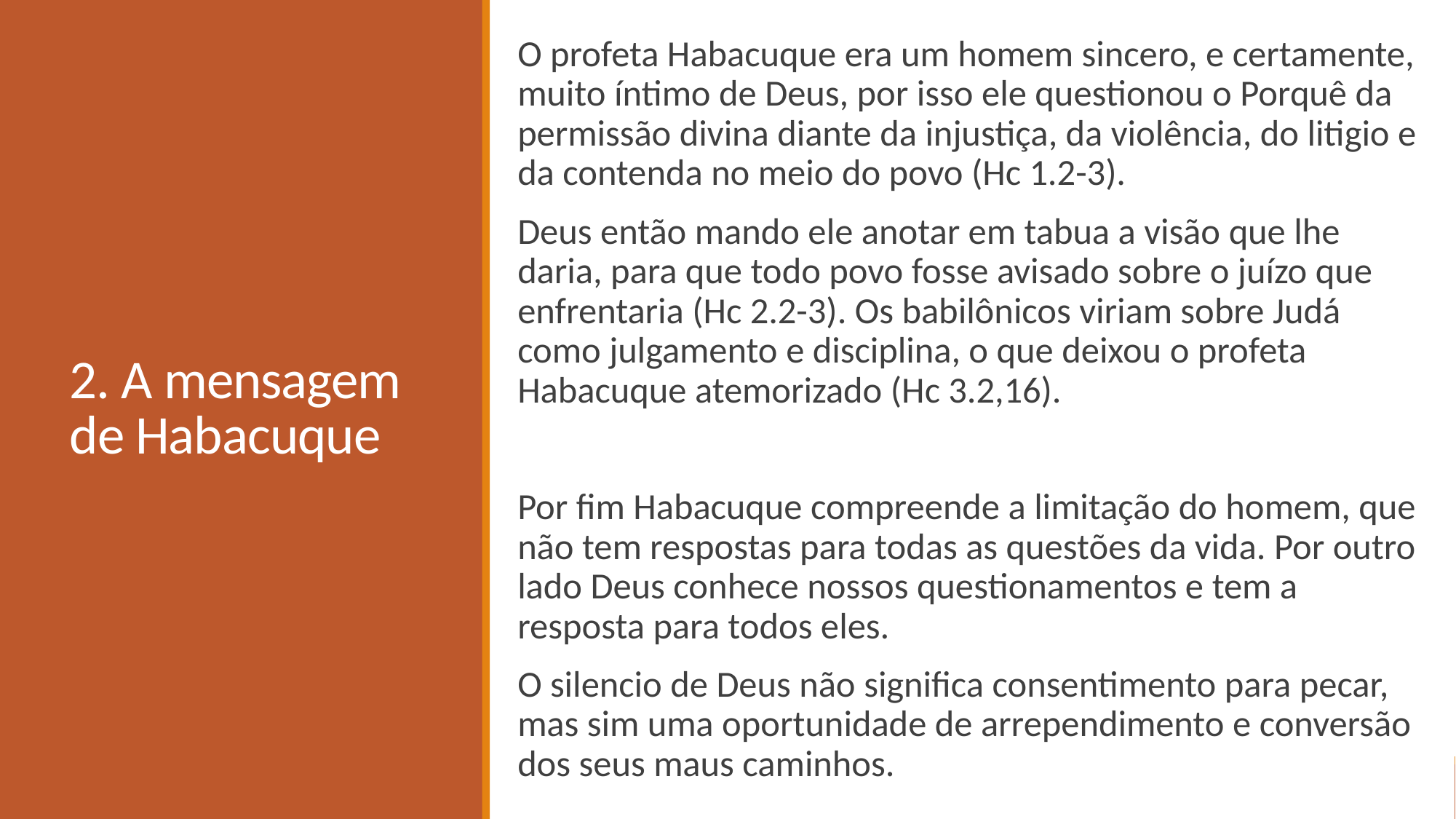

O profeta Habacuque era um homem sincero, e certamente, muito íntimo de Deus, por isso ele questionou o Porquê da permissão divina diante da injustiça, da violência, do litigio e da contenda no meio do povo (Hc 1.2-3).
Deus então mando ele anotar em tabua a visão que lhe daria, para que todo povo fosse avisado sobre o juízo que enfrentaria (Hc 2.2-3). Os babilônicos viriam sobre Judá como julgamento e disciplina, o que deixou o profeta Habacuque atemorizado (Hc 3.2,16).

Por fim Habacuque compreende a limitação do homem, que não tem respostas para todas as questões da vida. Por outro lado Deus conhece nossos questionamentos e tem a resposta para todos eles.
O silencio de Deus não significa consentimento para pecar, mas sim uma oportunidade de arrependimento e conversão dos seus maus caminhos.
# 2. A mensagem de Habacuque